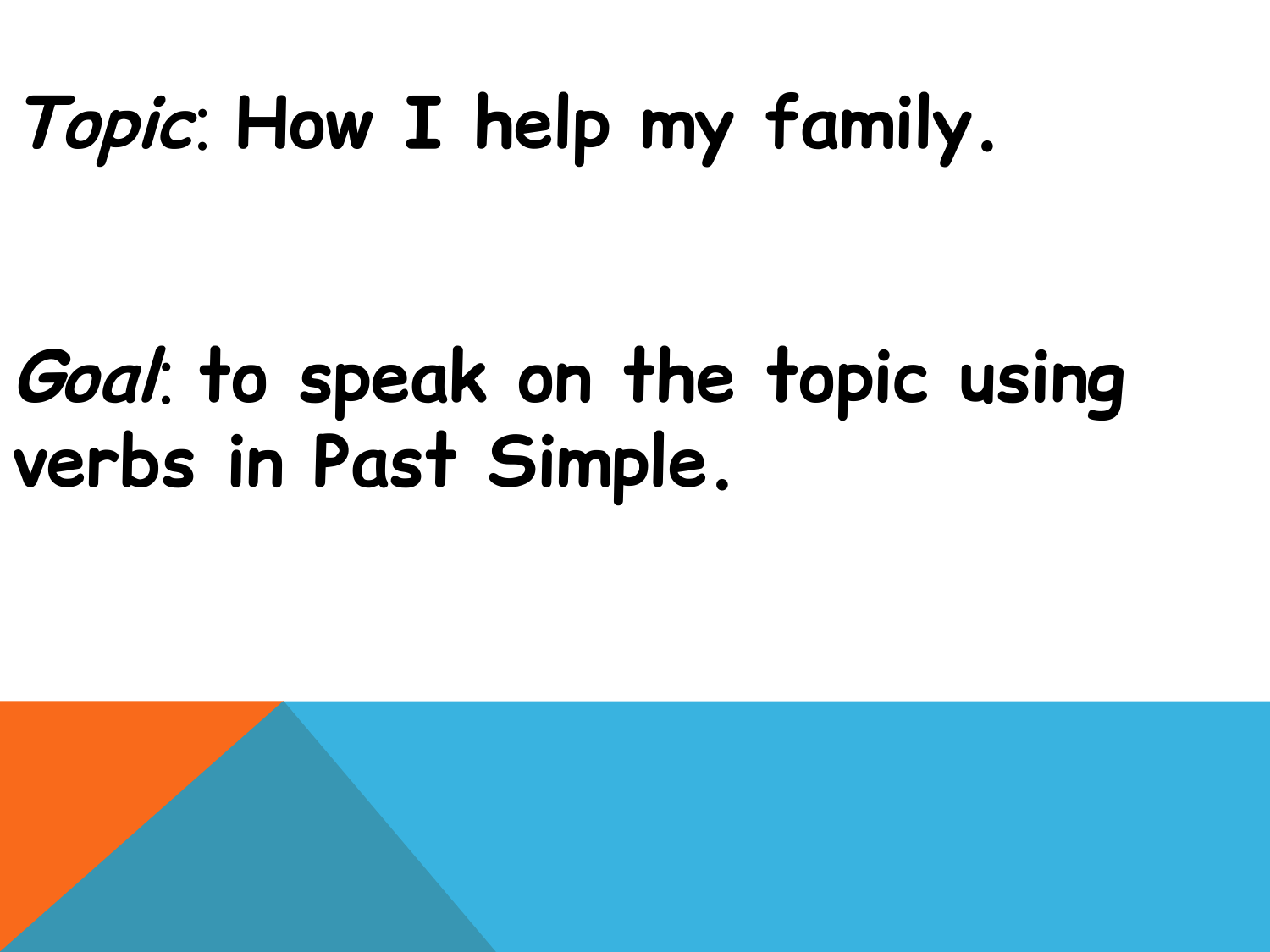

# Topic: How I help my family. Goal: to speak on the topic using verbs in Past Simple.